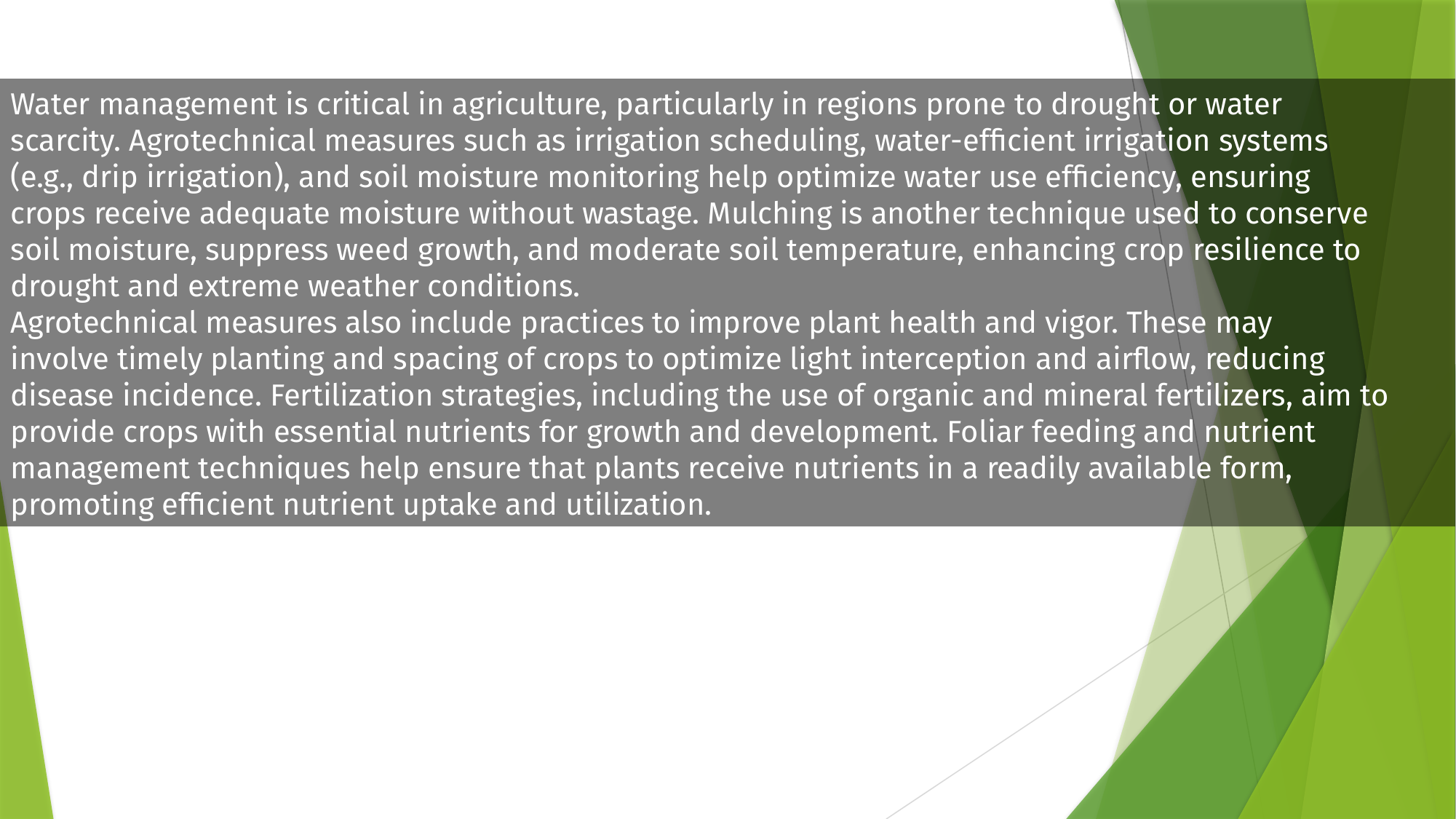

Water management is critical in agriculture, particularly in regions prone to drought or water
scarcity. Agrotechnical measures such as irrigation scheduling, water-efficient irrigation systems
(e.g., drip irrigation), and soil moisture monitoring help optimize water use efficiency, ensuring
crops receive adequate moisture without wastage. Mulching is another technique used to conserve
soil moisture, suppress weed growth, and moderate soil temperature, enhancing crop resilience to
drought and extreme weather conditions.
Agrotechnical measures also include practices to improve plant health and vigor. These may
involve timely planting and spacing of crops to optimize light interception and airflow, reducing
disease incidence. Fertilization strategies, including the use of organic and mineral fertilizers, aim to
provide crops with essential nutrients for growth and development. Foliar feeding and nutrient
management techniques help ensure that plants receive nutrients in a readily available form,
promoting efficient nutrient uptake and utilization.